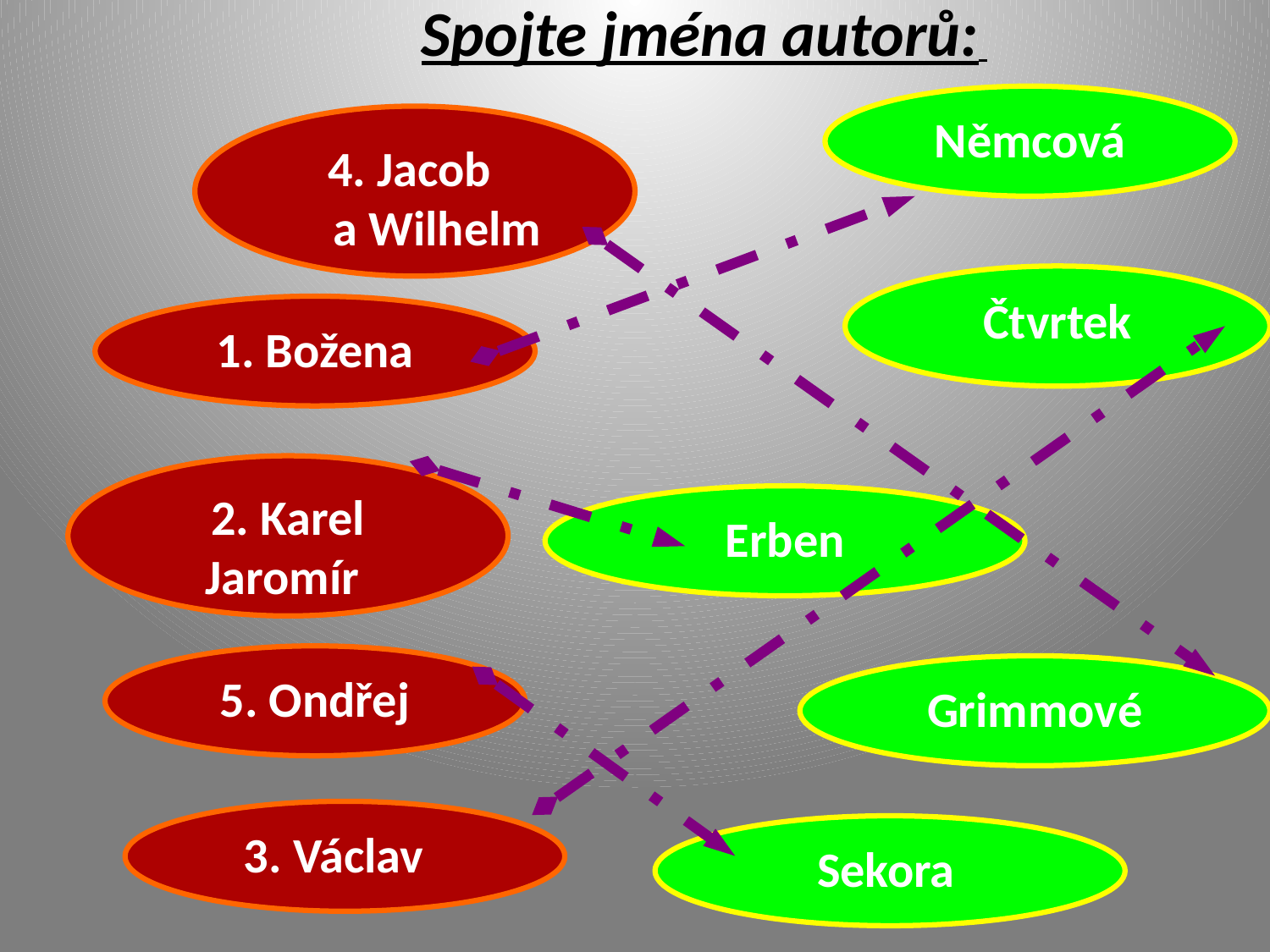

Spojte jména autorů:
Němcová
4. Jacob
    a Wilhelm

Čtvrtek
1. Božena

2. Karel Jaromír

Erben
5. Ondřej
Grimmové

3. Václav
Sekora